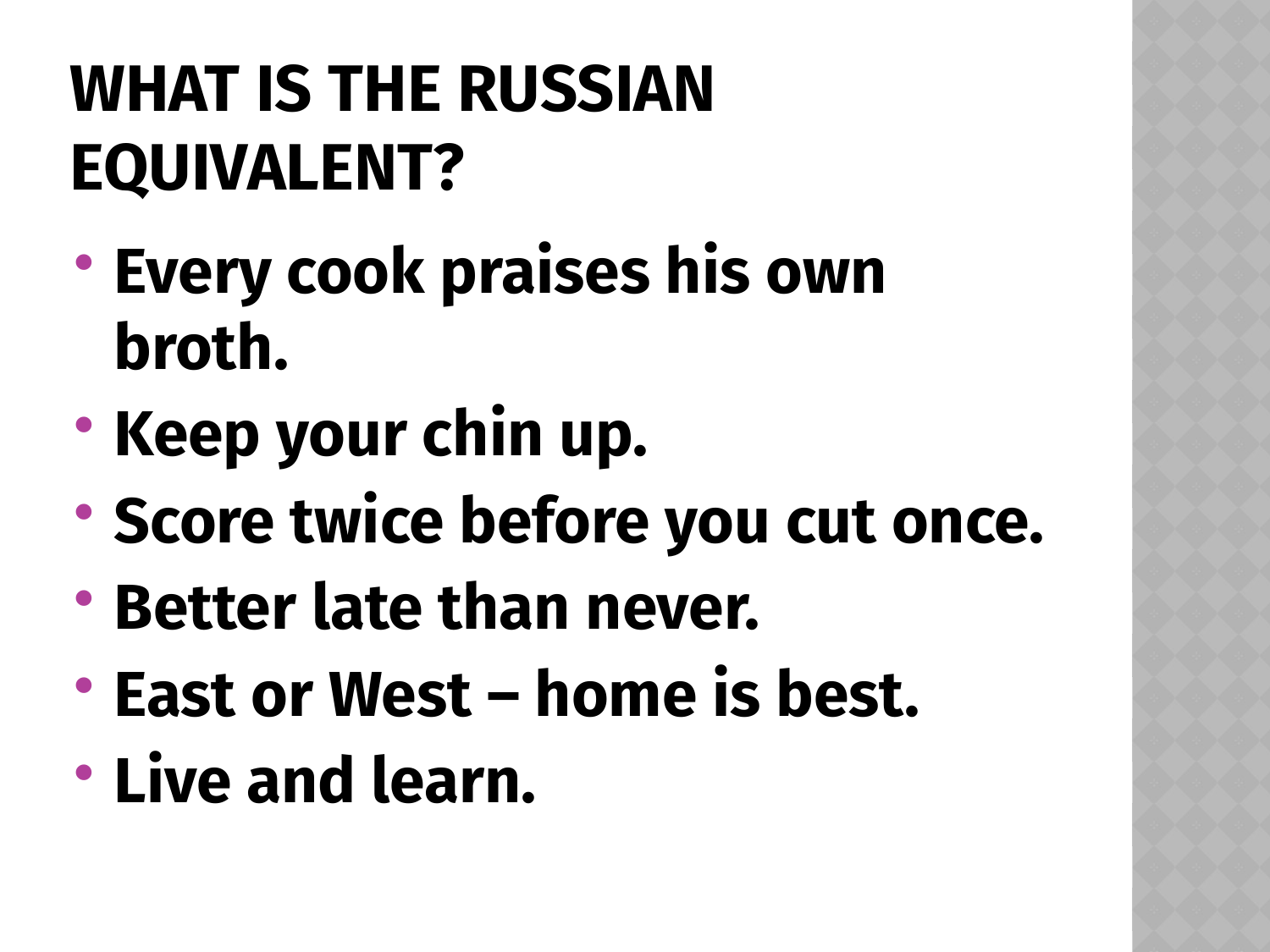

# What is the russian equivalent?
Every cook praises his own broth.
Keep your chin up.
Score twice before you cut once.
Better late than never.
East or West – home is best.
Live and learn.